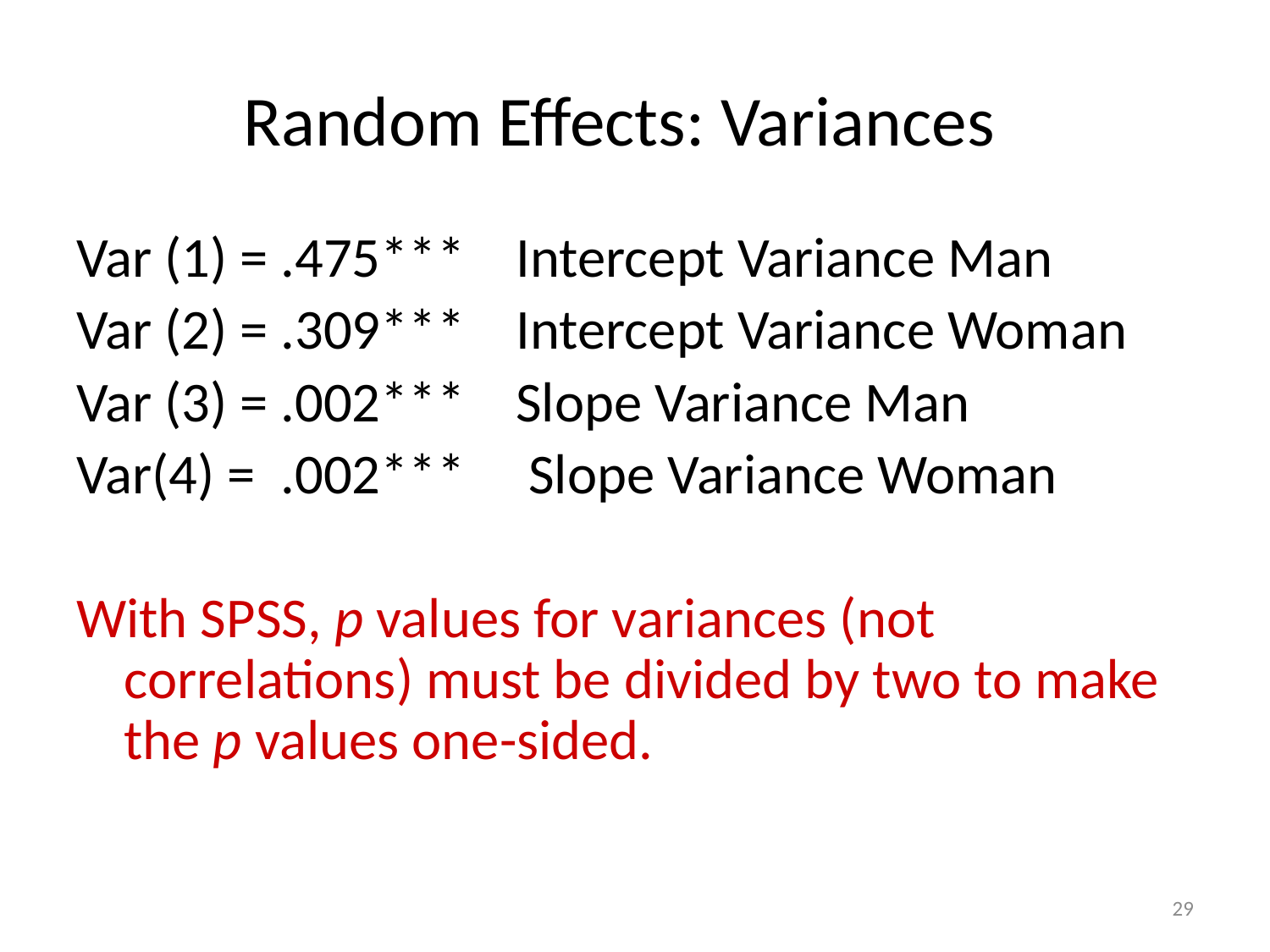

# Random Effects: Variances
Var (1) = .475***    Intercept Variance Man
Var (2) = .309***    Intercept Variance Woman
Var (3) = .002***    Slope Variance Man
Var(4) =  .002***     Slope Variance Woman

With SPSS, p values for variances (not correlations) must be divided by two to make the p values one-sided.
29